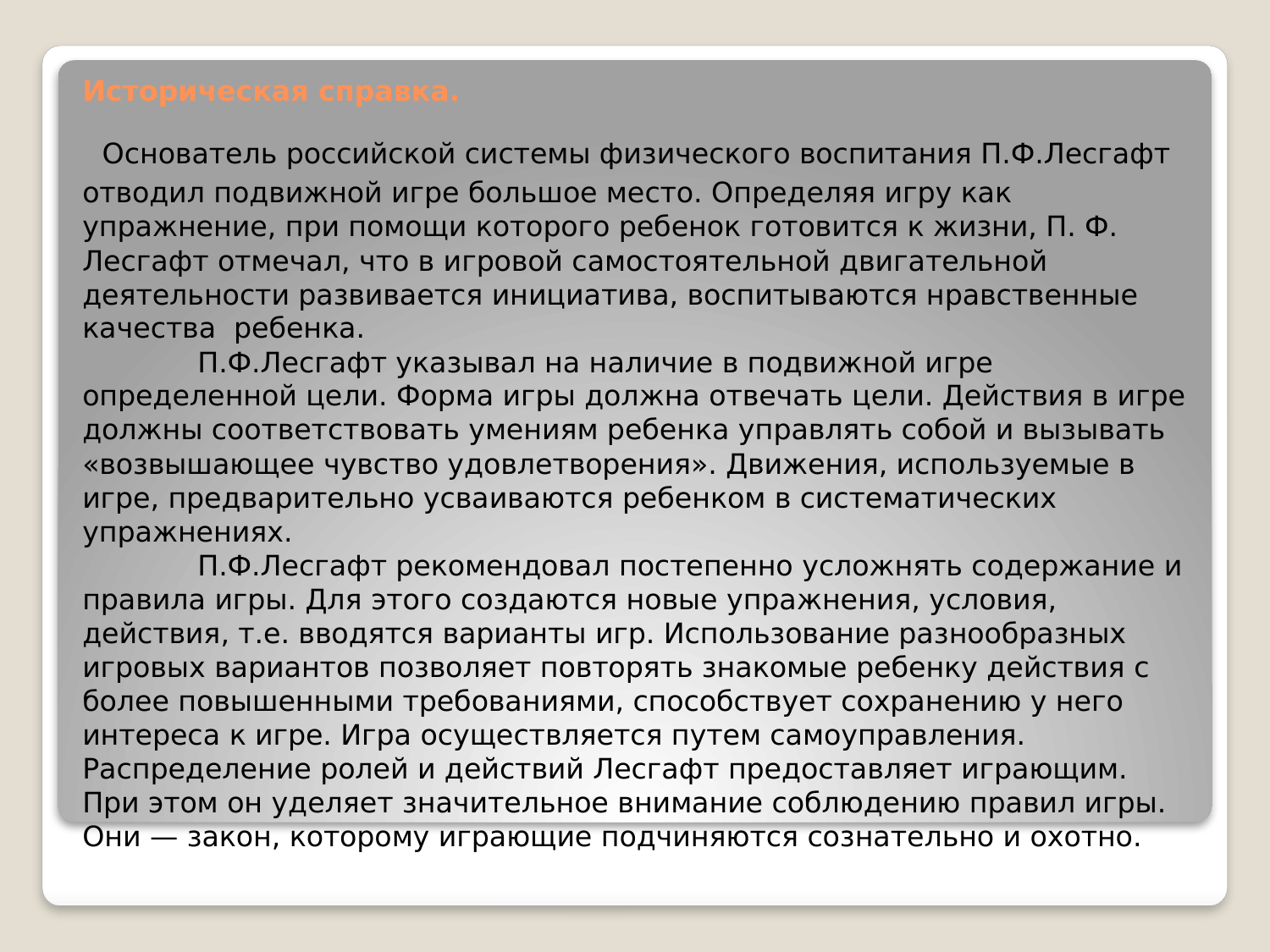

# Историческая справка. Основатель российской системы физического воспитания П.Ф.Лесгафт отводил подвижной игре большое место. Определяя игру как упражнение, при помощи которого ребенок готовится к жизни, П. Ф. Лесгафт отмечал, что в игровой самостоятельной двигательной деятельности развивается инициатива, воспитываются нравственные качества  ребенка. П.Ф.Лесгафт указывал на наличие в подвижной игре определенной цели. Форма игры должна отвечать цели. Действия в игре должны соответствовать умениям ребенка управлять собой и вызывать «возвышающее чувство удовлетворения». Движения, используемые в игре, предварительно усваиваются ребенком в систематических упражнениях. П.Ф.Лесгафт рекомендовал постепенно усложнять содержание и правила игры. Для этого создаются новые упражнения, условия, действия, т.е. вводятся варианты игр. Использование разнообразных игровых вариантов позволяет повторять знакомые ребенку действия с более повышенными требованиями, способствует сохранению у него интереса к игре. Игра осуществляется путем самоуправления. Распределение ролей и действий Лесгафт предоставляет играющим. При этом он уделяет значительное внимание соблюдению правил игры. Они — закон, которому играющие подчиняются сознательно и охотно.